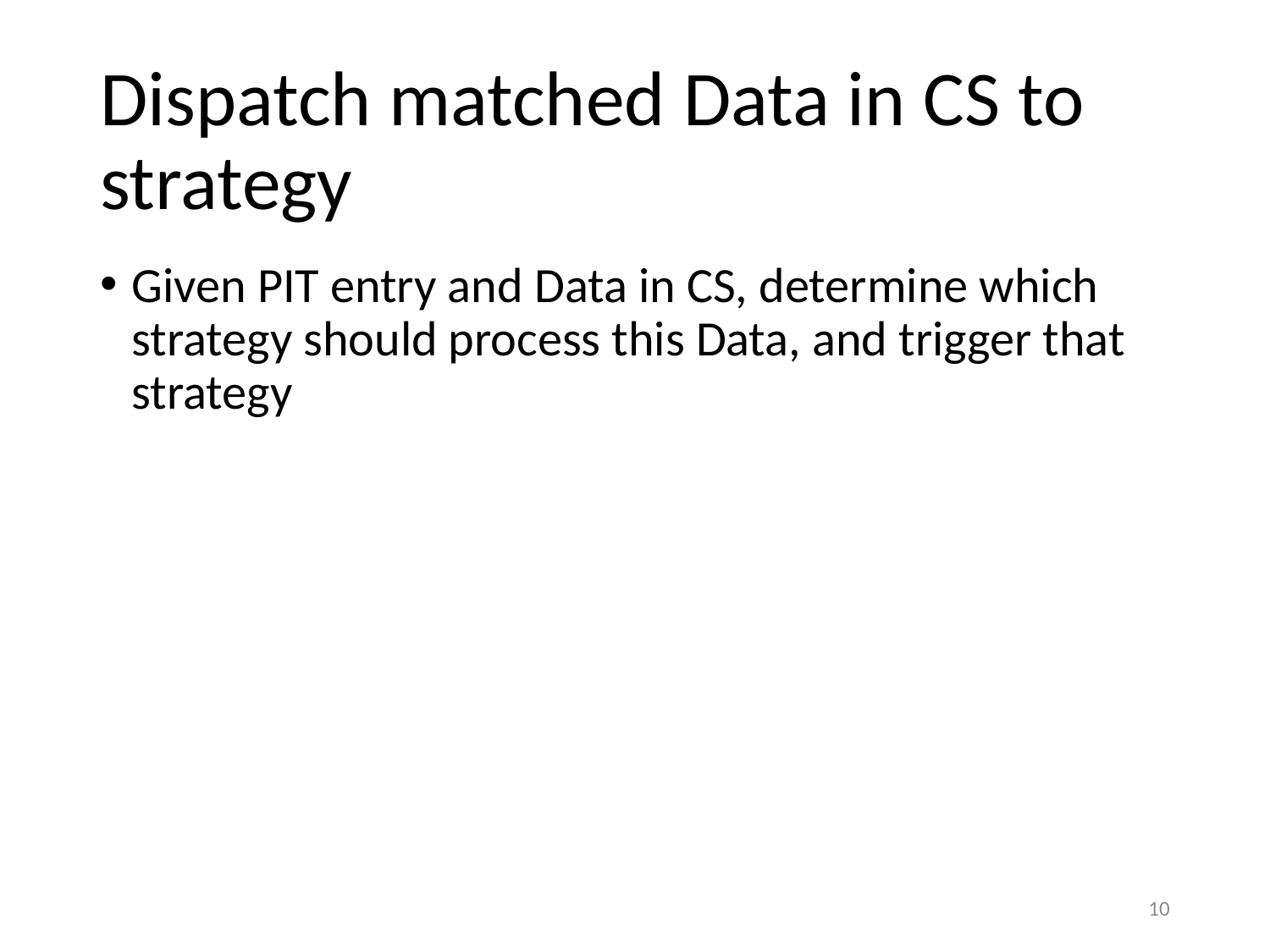

# Dispatch matched Data in CS to strategy
Given PIT entry and Data in CS, determine which strategy should process this Data, and trigger that strategy
10